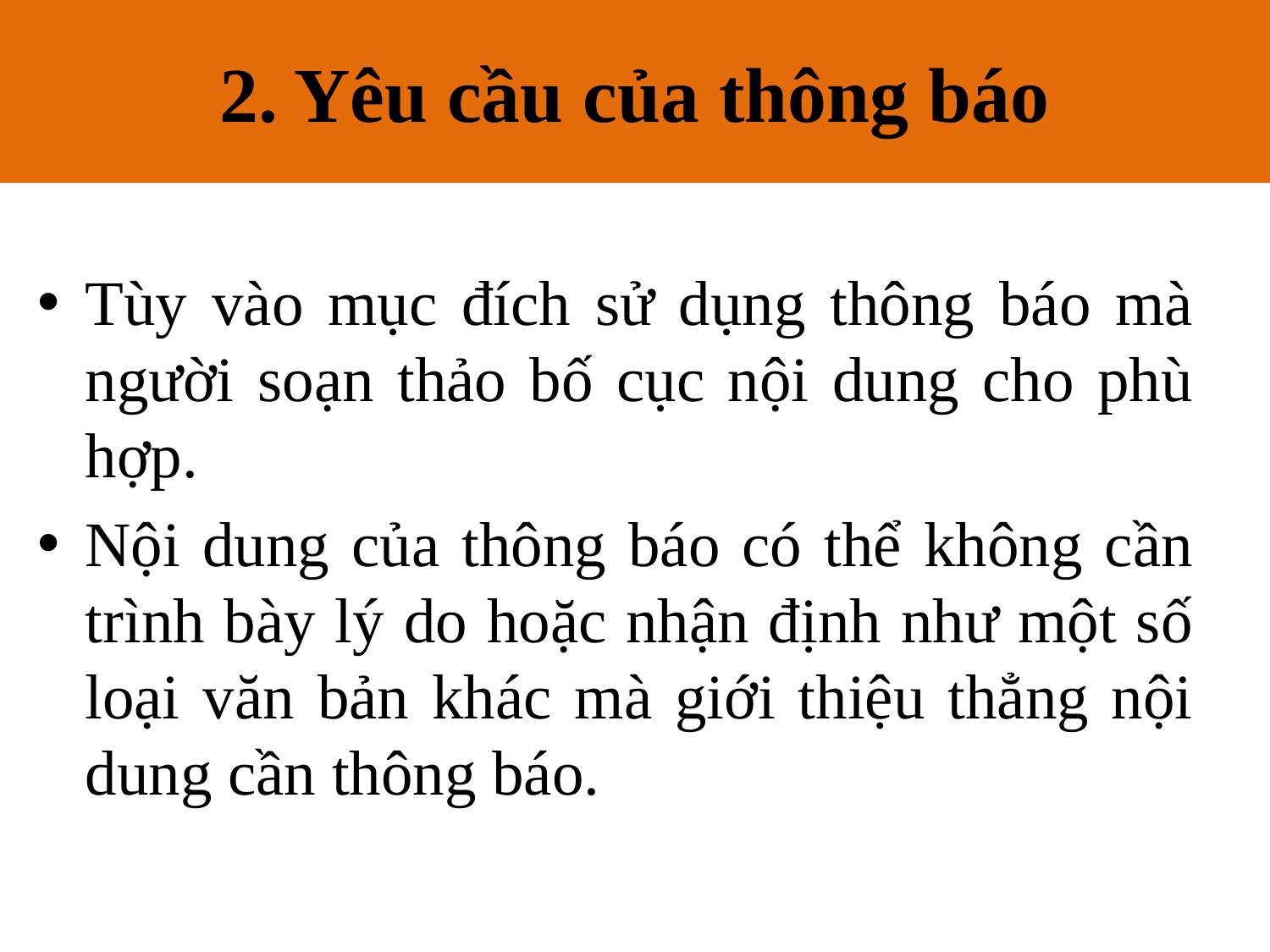

2. Yêu cầu của thông báo
# 2. Yêu cầu của thông báo
Tùy vào mục đích sử dụng thông báo mà người soạn thảo bố cục nội dung cho phù hợp.
Nội dung của thông báo có thể không cần trình bày lý do hoặc nhận định như một số loại văn bản khác mà giới thiệu thẳng nội dung cần thông báo.